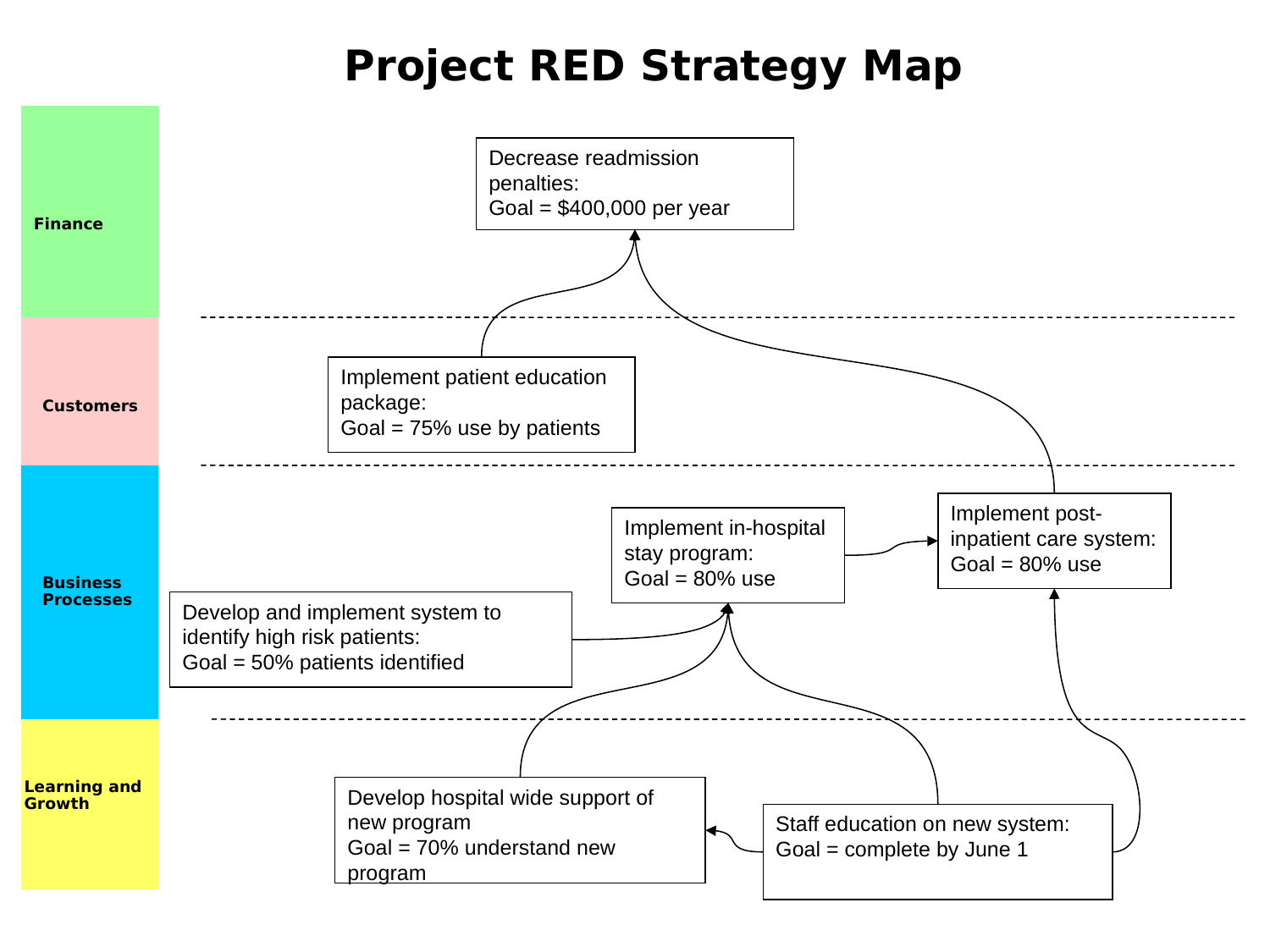

Project RED Strategy Map

Decrease readmission penalties:
Goal = $400,000 per year
Finance

Implement patient education package:
Goal = 75% use by patients
Customers

Implement post- inpatient care system:
Goal = 80% use
Implement in-hospital stay program:
Goal = 80% use
Business Processes
Develop and implement system to identify high risk patients:
Goal = 50% patients identified

Learning and Growth
Develop hospital wide support of new program
Goal = 70% understand new program
Staff education on new system:
Goal = complete by June 1